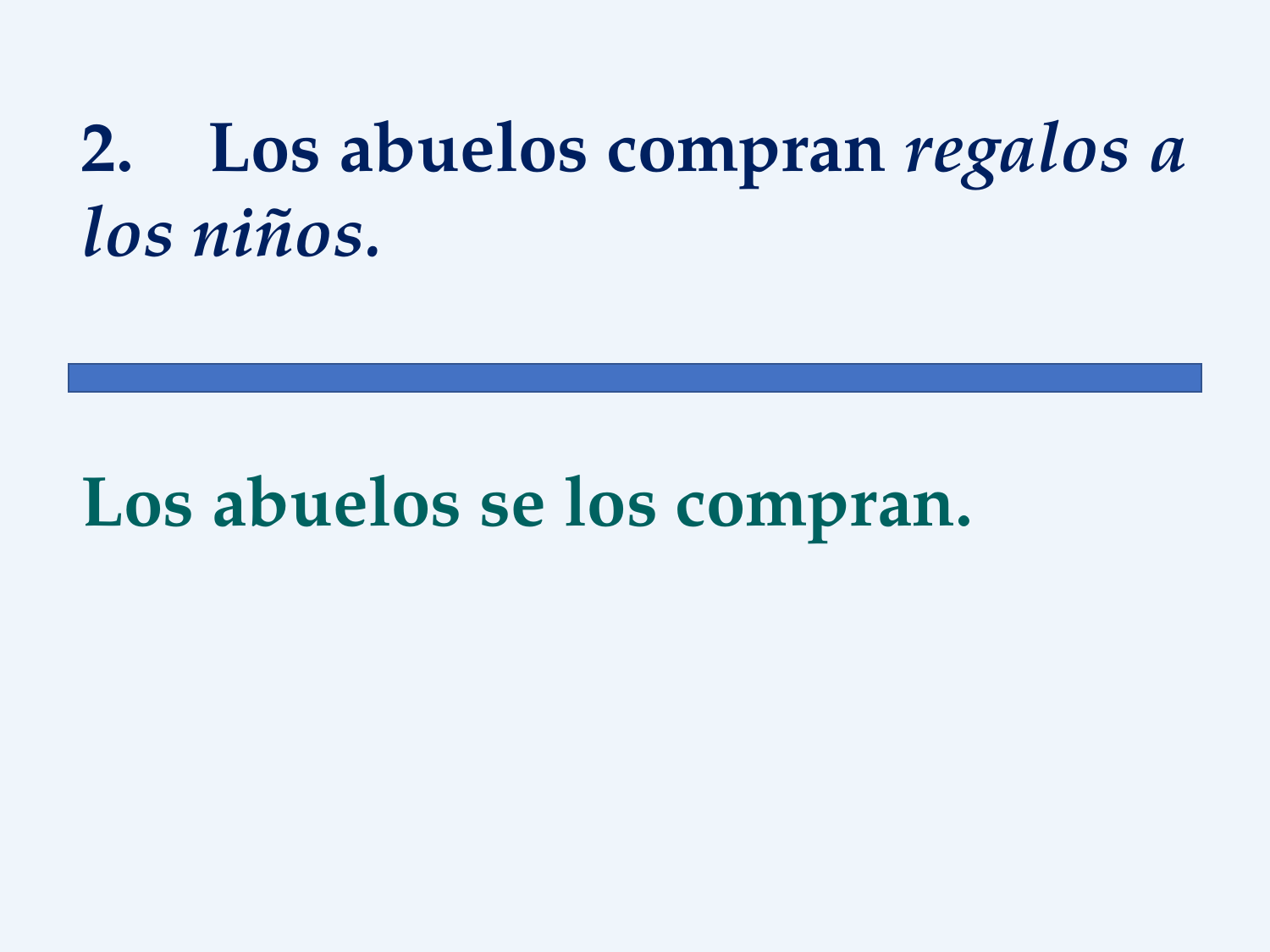

2.	Los abuelos compran regalos a los niños.

Los abuelos se los compran.